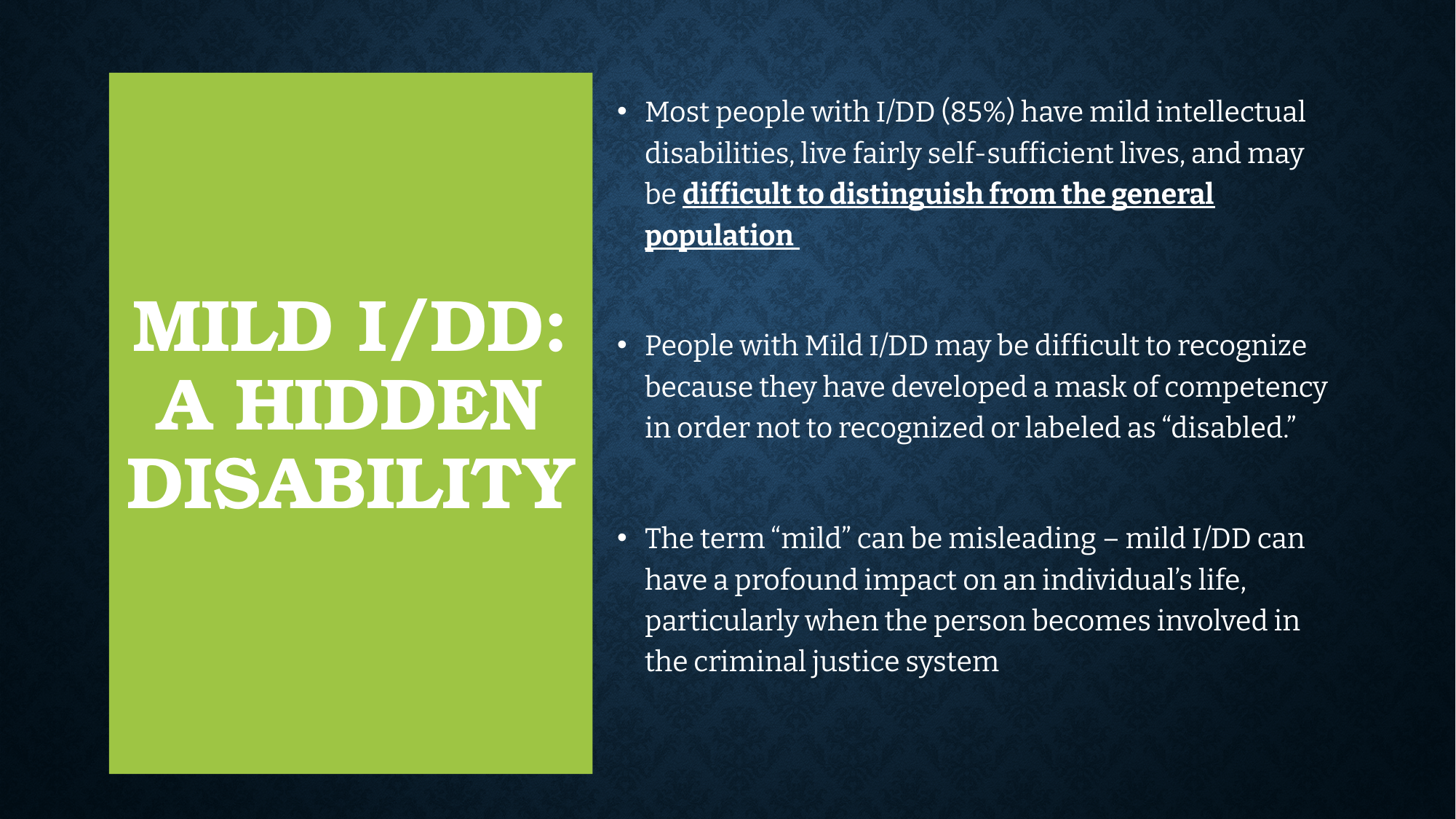

# Mild I/DD: A hidden disability
Most people with I/DD (85%) have mild intellectual disabilities, live fairly self-sufficient lives, and may be difficult to distinguish from the general population

People with Mild I/DD may be difficult to recognize because they have developed a mask of competency in order not to recognized or labeled as “disabled.”

The term “mild” can be misleading – mild I/DD can have a profound impact on an individual’s life, particularly when the person becomes involved in the criminal justice system